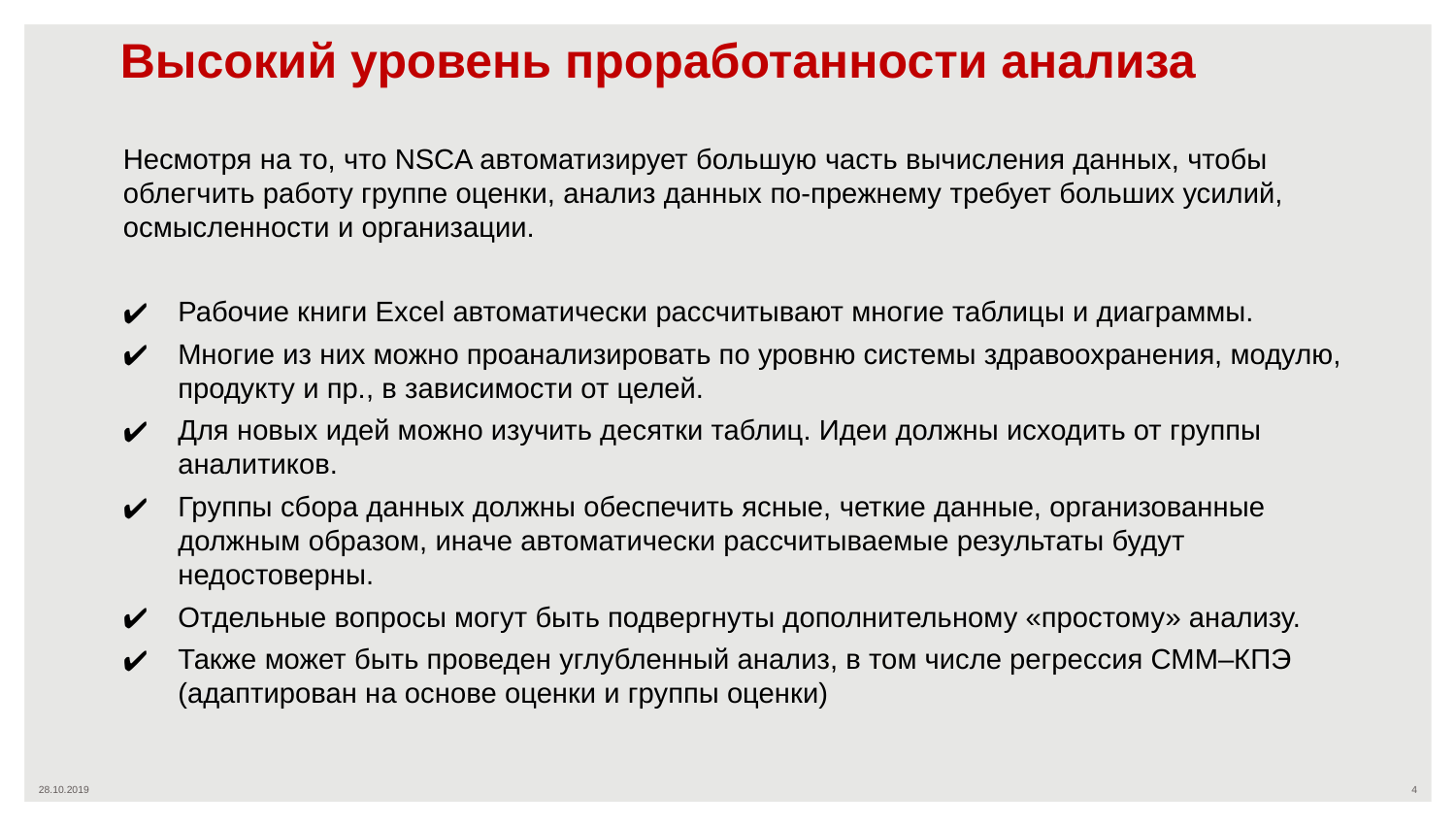

Высокий уровень проработанности анализа
Несмотря на то, что NSCA автоматизирует большую часть вычисления данных, чтобы облегчить работу группе оценки, анализ данных по-прежнему требует больших усилий, осмысленности и организации.

Рабочие книги Excel автоматически рассчитывают многие таблицы и диаграммы.
Многие из них можно проанализировать по уровню системы здравоохранения, модулю, продукту и пр., в зависимости от целей.
Для новых идей можно изучить десятки таблиц. Идеи должны исходить от группы аналитиков.
Группы сбора данных должны обеспечить ясные, четкие данные, организованные должным образом, иначе автоматически рассчитываемые результаты будут недостоверны.
Отдельные вопросы могут быть подвергнуты дополнительному «простому» анализу.
Также может быть проведен углубленный анализ, в том числе регрессия CMM–КПЭ (адаптирован на основе оценки и группы оценки)
28.10.2019
4